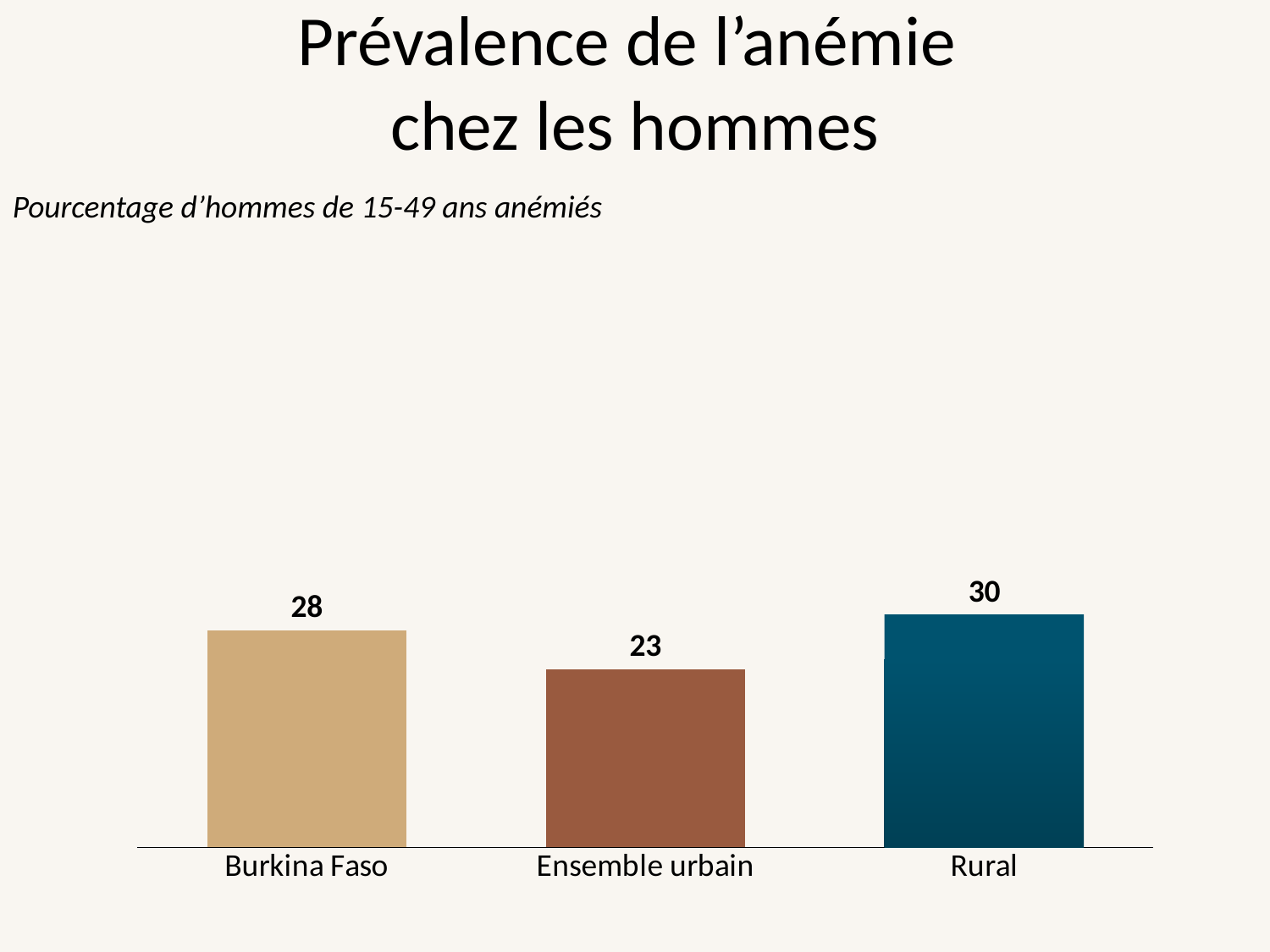

# Prévalence de l’anémie chez les hommes
Pourcentage d’hommes de 15-49 ans anémiés

### Chart

| Category | Category 1 |
|---|---|
| Burkina Faso | 28.0 |
| Ensemble urbain | 23.0 |
| Rural | 30.0 |